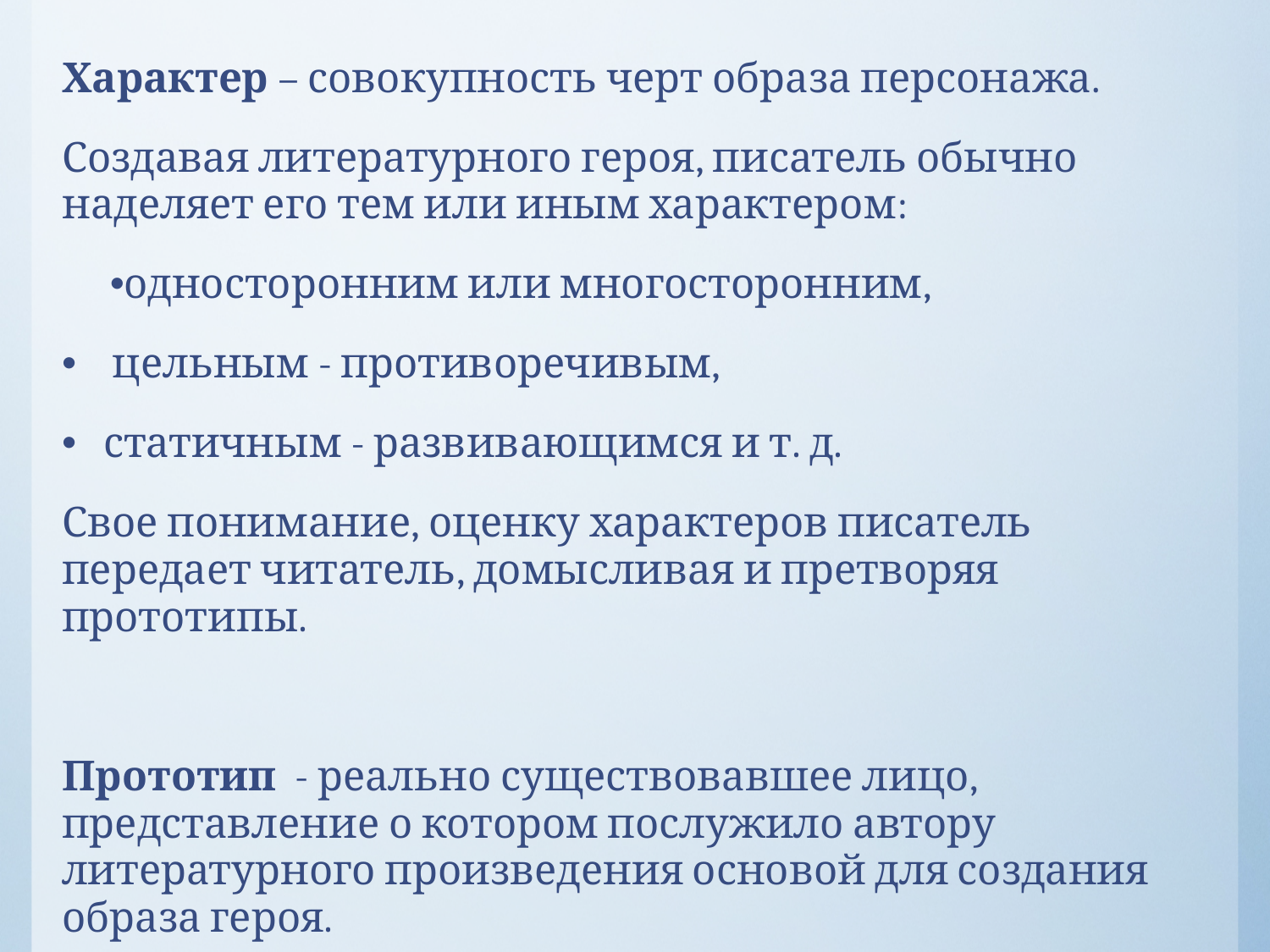

Характер – совокупность черт образа персонажа.
Создавая литературного героя, писатель обычно наделяет его тем или иным характером:
односторонним или многосторонним,
 цельным - противоречивым,
статичным - развивающимся и т. д.
Свое понимание, оценку характеров писатель передает читатель, домысливая и претворяя прототипы.

Прототип  - реально существовавшее лицо, представление о котором послужило автору литературного произведения основой для создания образа героя.